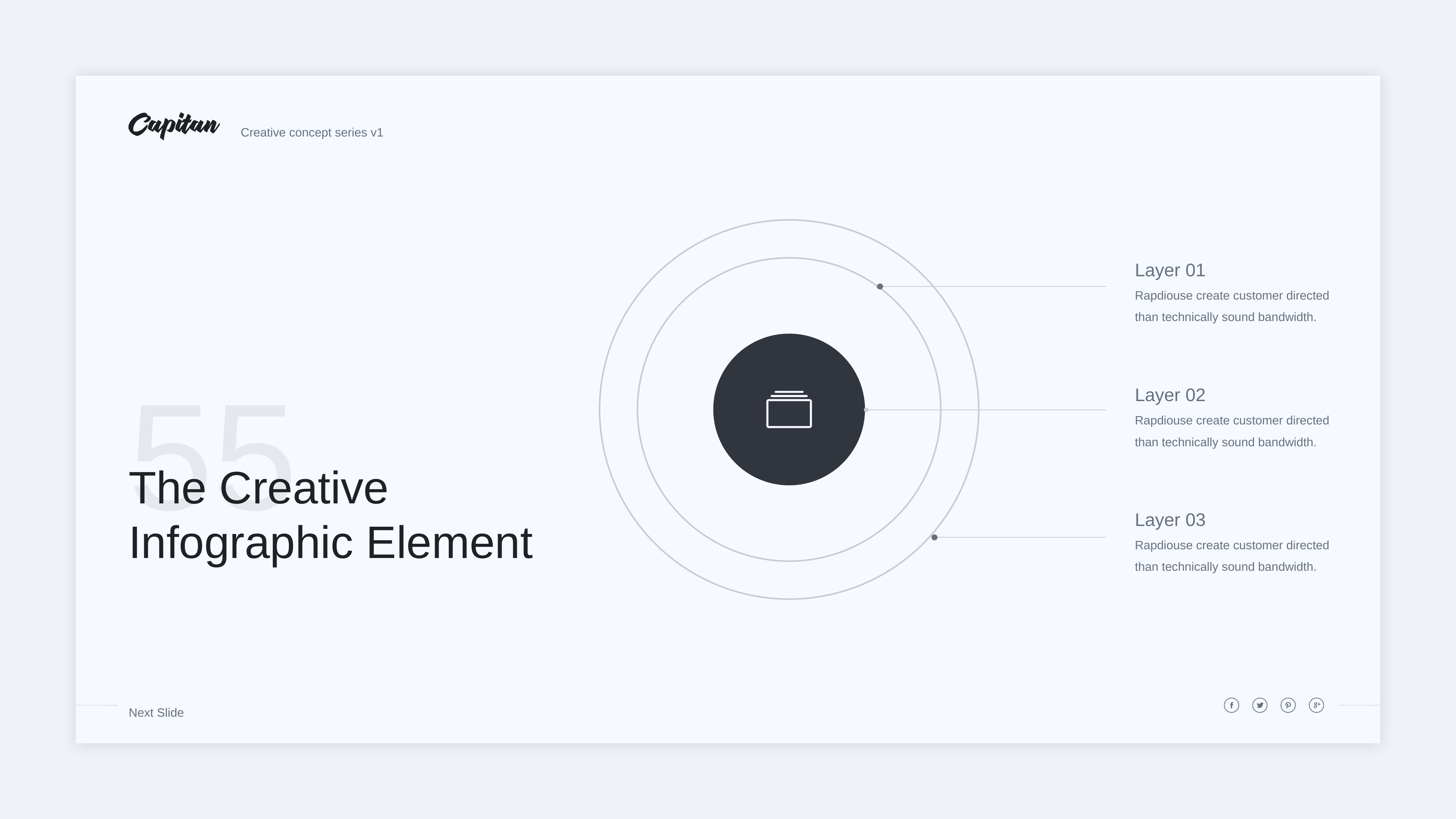

Layer 01
Rapdiouse create customer directed
than technically sound bandwidth.

55
Layer 02
Rapdiouse create customer directed
than technically sound bandwidth.

The Creative
Infographic Element
Layer 03
Rapdiouse create customer directed
than technically sound bandwidth.